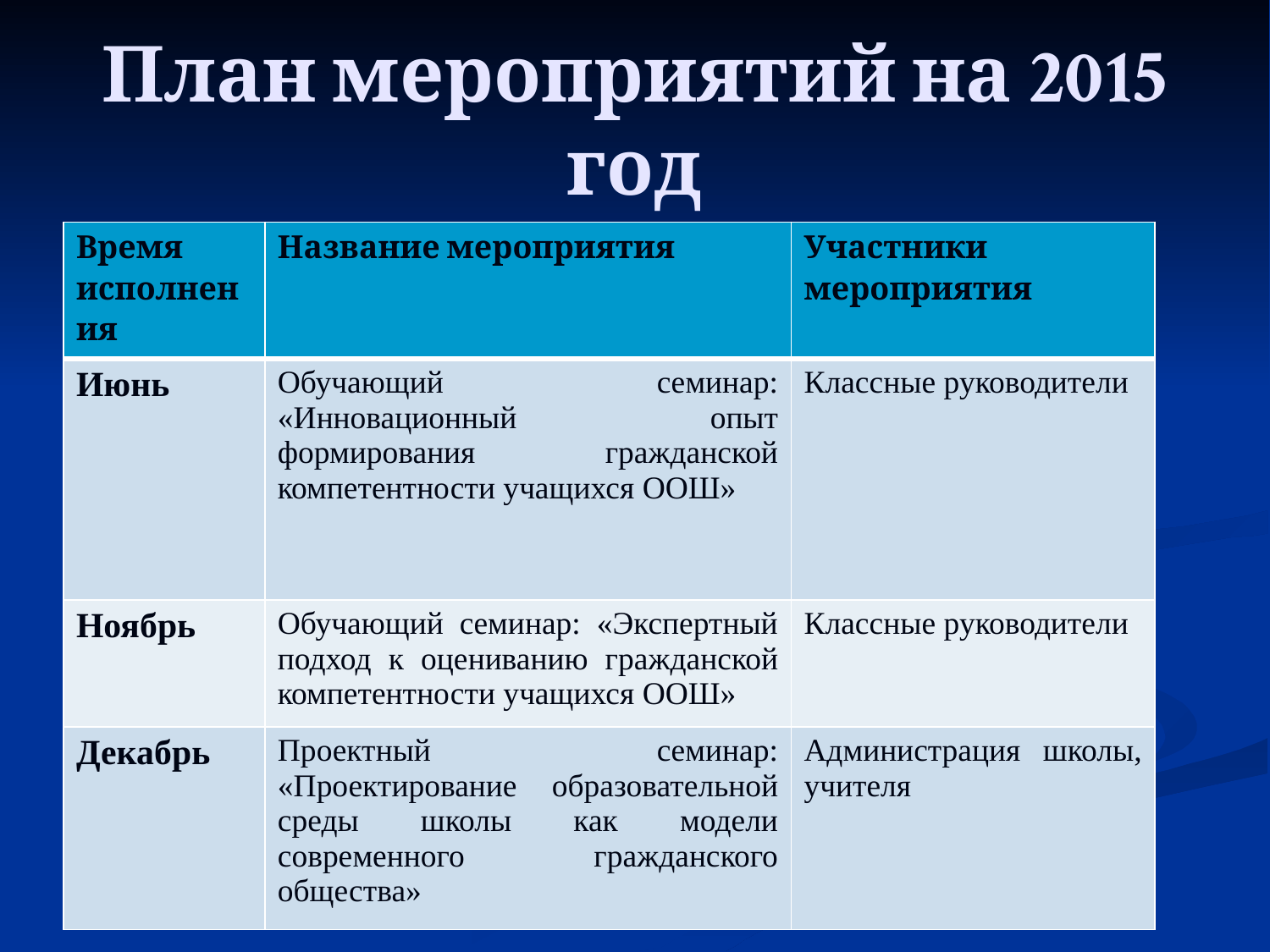

# План мероприятий на 2015 год
| Время исполнения | Название мероприятия | Участники мероприятия |
| --- | --- | --- |
| Июнь | Обучающий семинар: «Инновационный опыт формирования гражданской компетентности учащихся ООШ» | Классные руководители |
| Ноябрь | Обучающий семинар: «Экспертный подход к оцениванию гражданской компетентности учащихся ООШ» | Классные руководители |
| Декабрь | Проектный семинар: «Проектирование образовательной среды школы как модели современного гражданского общества» | Администрация школы, учителя |